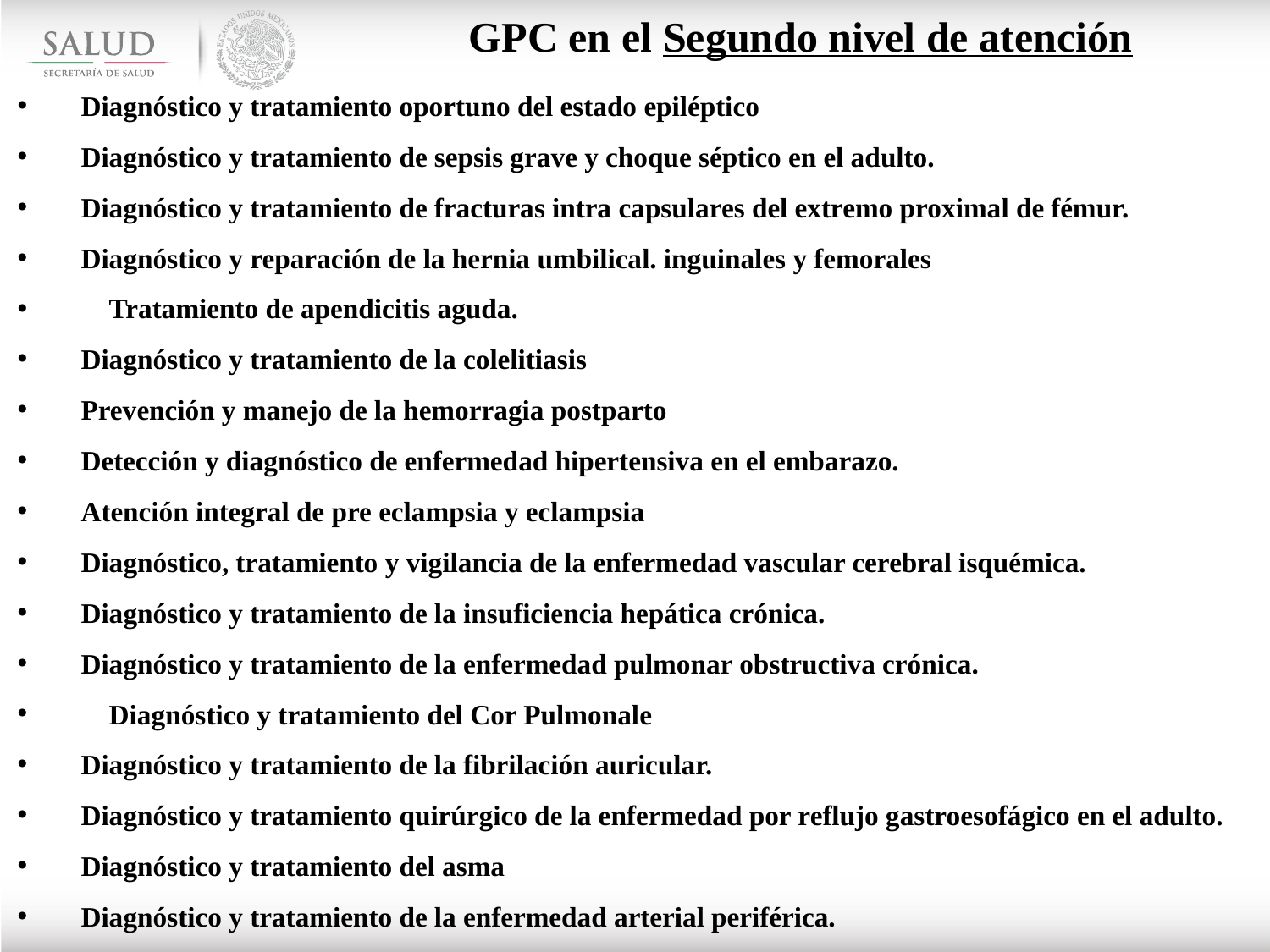

GPC en el Segundo nivel de atención
Diagnóstico y tratamiento oportuno del estado epiléptico
Diagnóstico y tratamiento de sepsis grave y choque séptico en el adulto.
Diagnóstico y tratamiento de fracturas intra capsulares del extremo proximal de fémur.
Diagnóstico y reparación de la hernia umbilical. inguinales y femorales
    Tratamiento de apendicitis aguda.
Diagnóstico y tratamiento de la colelitiasis
Prevención y manejo de la hemorragia postparto
Detección y diagnóstico de enfermedad hipertensiva en el embarazo.
Atención integral de pre eclampsia y eclampsia
Diagnóstico, tratamiento y vigilancia de la enfermedad vascular cerebral isquémica.
Diagnóstico y tratamiento de la insuficiencia hepática crónica.
Diagnóstico y tratamiento de la enfermedad pulmonar obstructiva crónica.
    Diagnóstico y tratamiento del Cor Pulmonale
Diagnóstico y tratamiento de la fibrilación auricular.
Diagnóstico y tratamiento quirúrgico de la enfermedad por reflujo gastroesofágico en el adulto.
Diagnóstico y tratamiento del asma
Diagnóstico y tratamiento de la enfermedad arterial periférica.